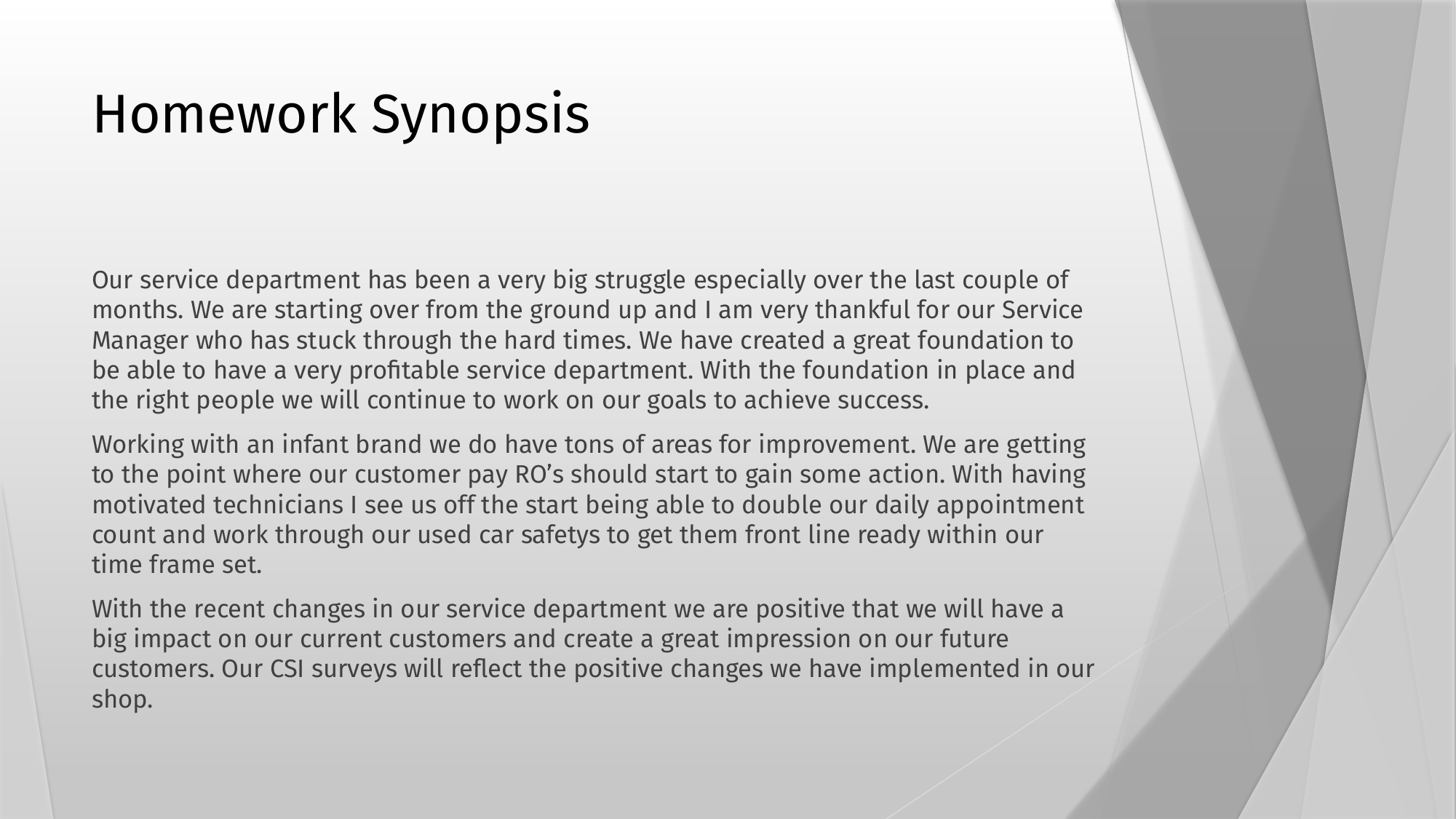

# Homework Synopsis
Our service department has been a very big struggle especially over the last couple of months. We are starting over from the ground up and I am very thankful for our Service Manager who has stuck through the hard times. We have created a great foundation to be able to have a very profitable service department. With the foundation in place and the right people we will continue to work on our goals to achieve success.
Working with an infant brand we do have tons of areas for improvement. We are getting to the point where our customer pay RO’s should start to gain some action. With having motivated technicians I see us off the start being able to double our daily appointment count and work through our used car safetys to get them front line ready within our time frame set.
With the recent changes in our service department we are positive that we will have a big impact on our current customers and create a great impression on our future customers. Our CSI surveys will reflect the positive changes we have implemented in our shop.